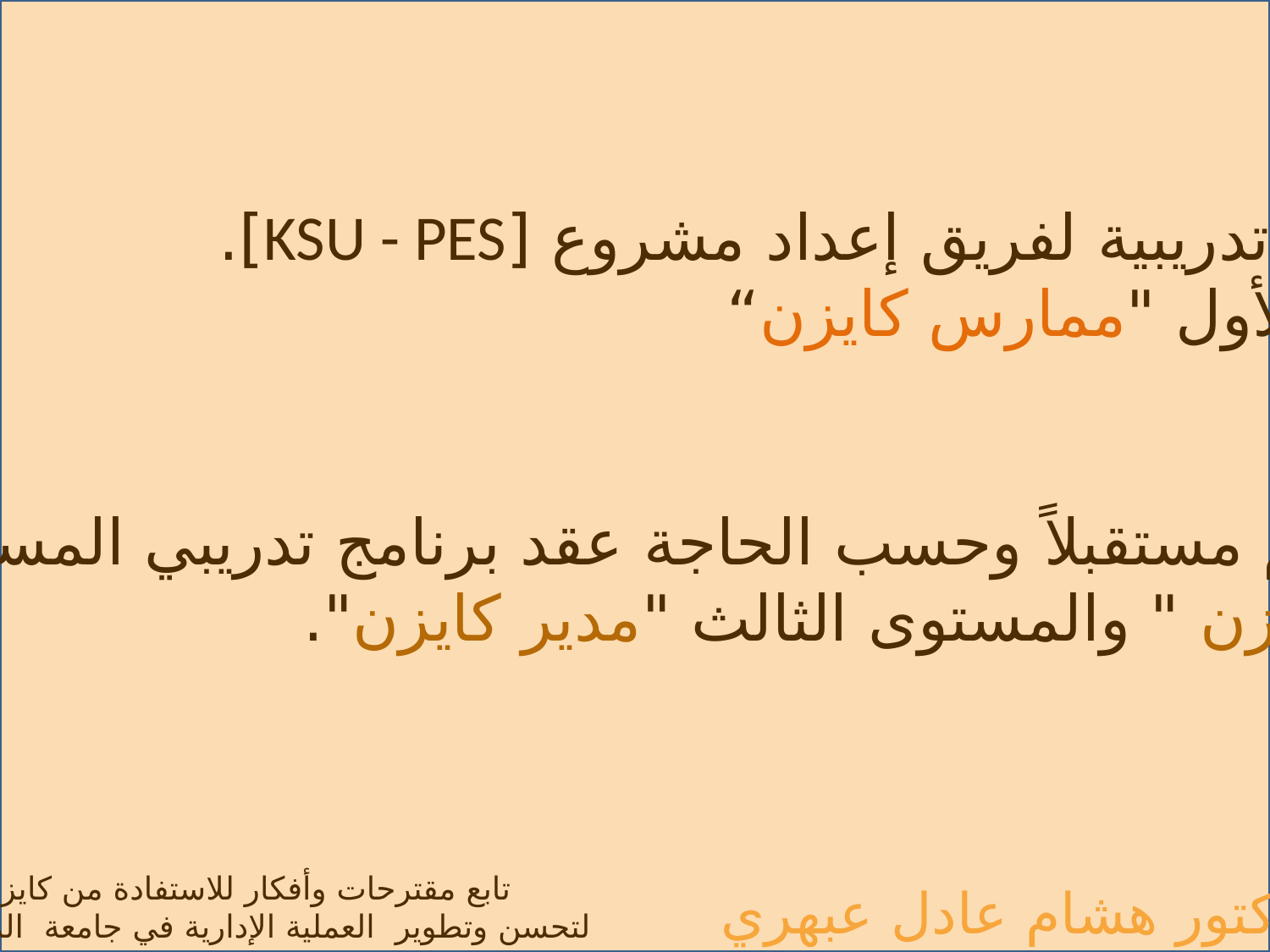

عقد برامج تدريبية لفريق إعداد مشروع [KSU - PES].
المستوى الأول "ممارس كايزن“

على أن يتم مستقبلاً وحسب الحاجة عقد برنامج تدريبي المستوى الثاني
 "موجه كايزن " والمستوى الثالث "مدير كايزن".

 تابع مقترحات وأفكار للاستفادة من كايزن
    لتحسن وتطوير  العملية الإدارية في جامعة  الملك سعود
الدكتور هشام عادل عبهري